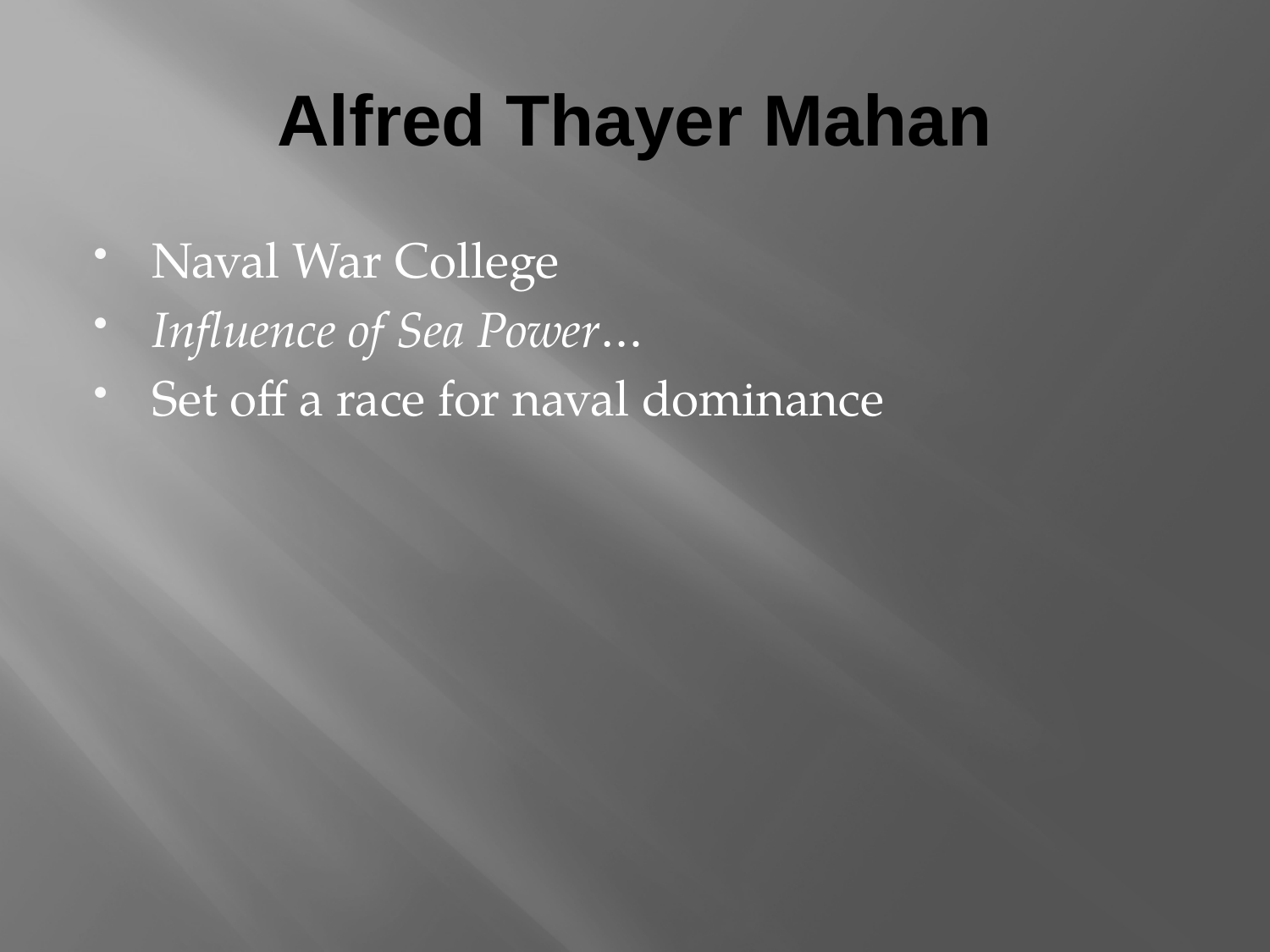

# Alfred Thayer Mahan
Naval War College
Influence of Sea Power…
Set off a race for naval dominance